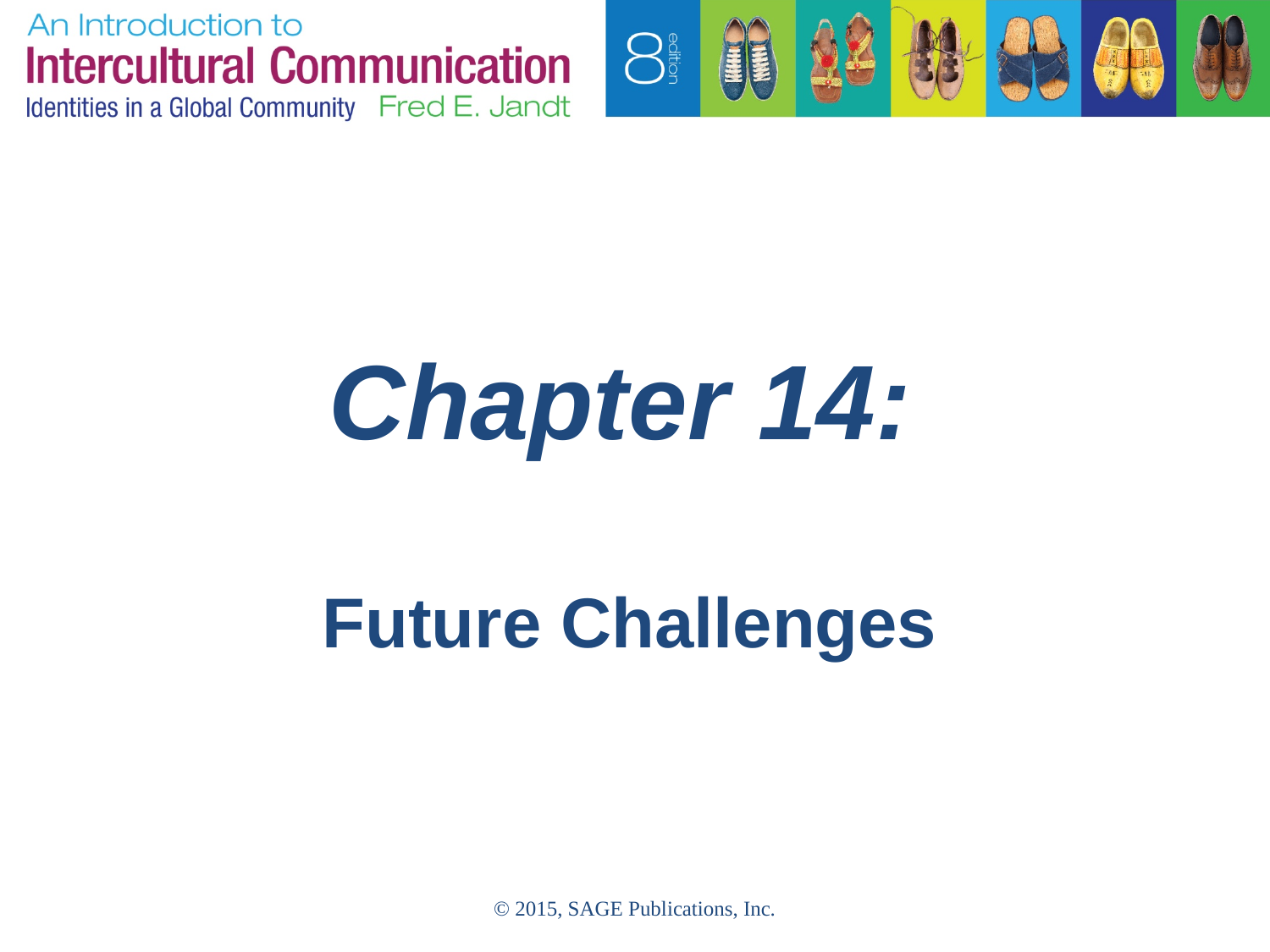

# Chapter 14:
Future Challenges
© 2015, SAGE Publications, Inc.